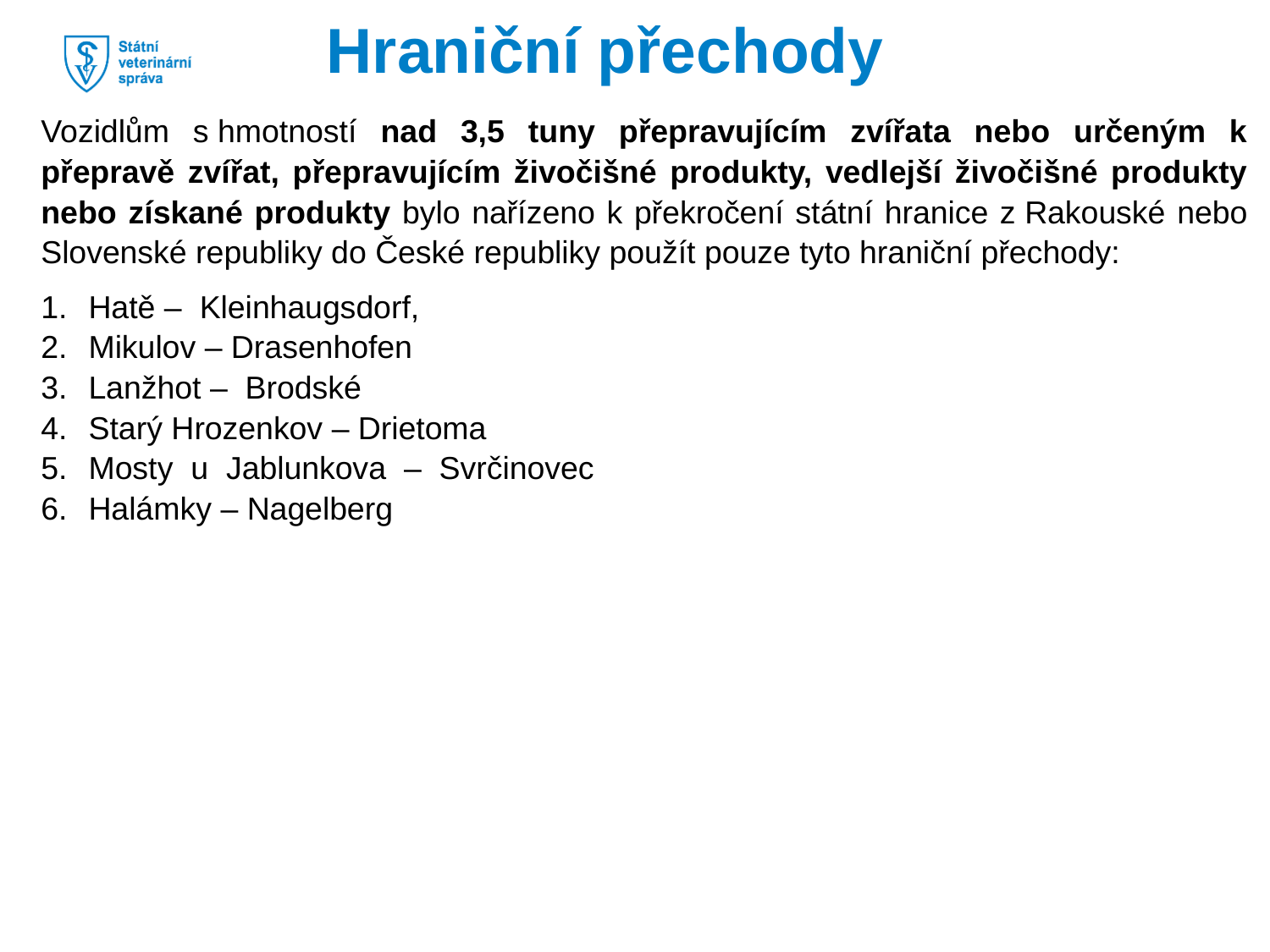

Hraniční přechody
Vozidlům s hmotností nad 3,5 tuny přepravujícím zvířata nebo určeným k přepravě zvířat, přepravujícím živočišné produkty, vedlejší živočišné produkty nebo získané produkty bylo nařízeno k překročení státní hranice z Rakouské nebo Slovenské republiky do České republiky použít pouze tyto hraniční přechody:
Hatě –  Kleinhaugsdorf,
Mikulov – Drasenhofen
Lanžhot –  Brodské
Starý Hrozenkov – Drietoma
Mosty  u  Jablunkova  –  Svrčinovec
Halámky – Nagelberg